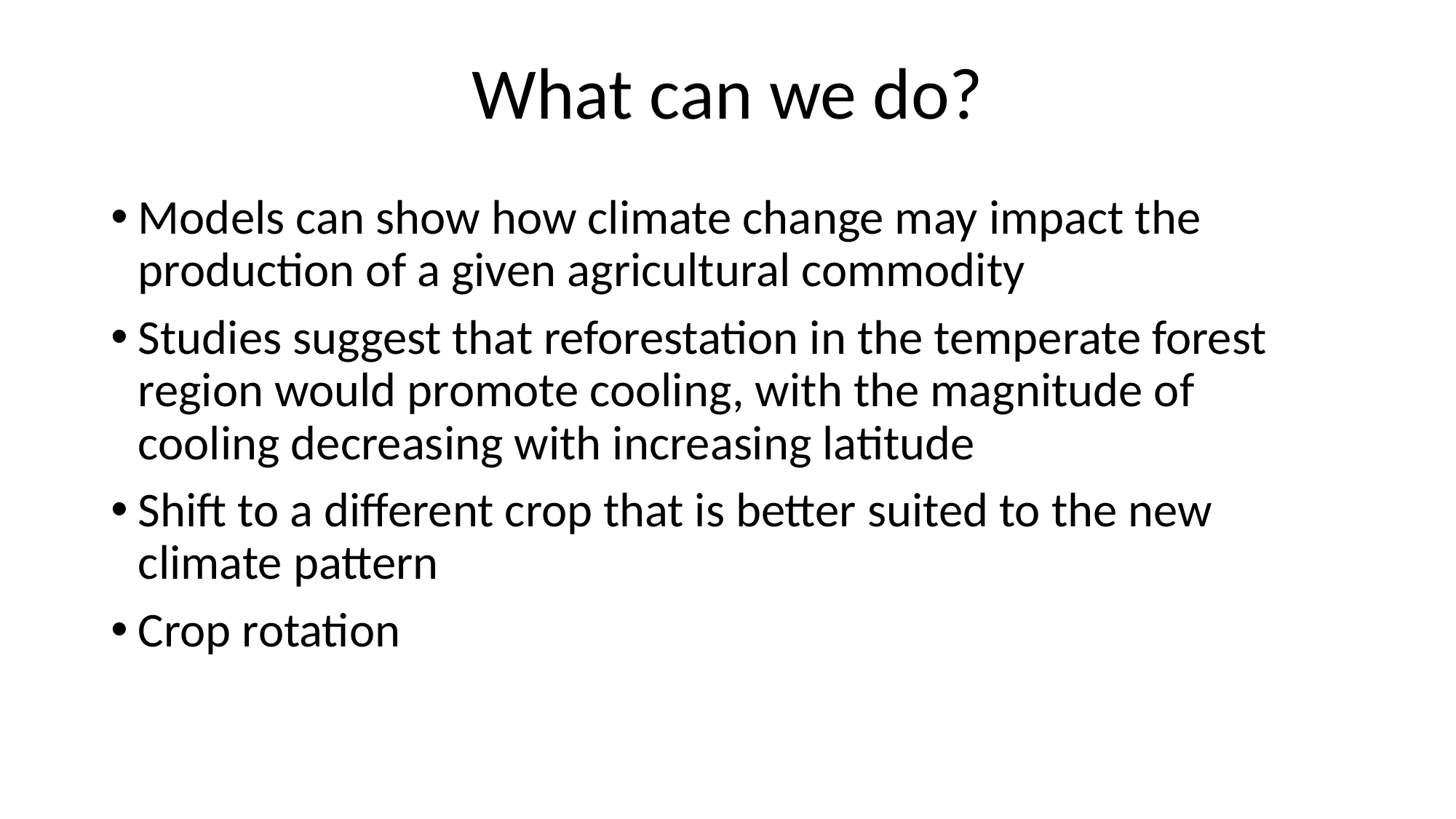

# What can we do?
Models can show how climate change may impact the production of a given agricultural commodity
Studies suggest that reforestation in the temperate forest region would promote cooling, with the magnitude of cooling decreasing with increasing latitude
Shift to a different crop that is better suited to the new climate pattern
Crop rotation